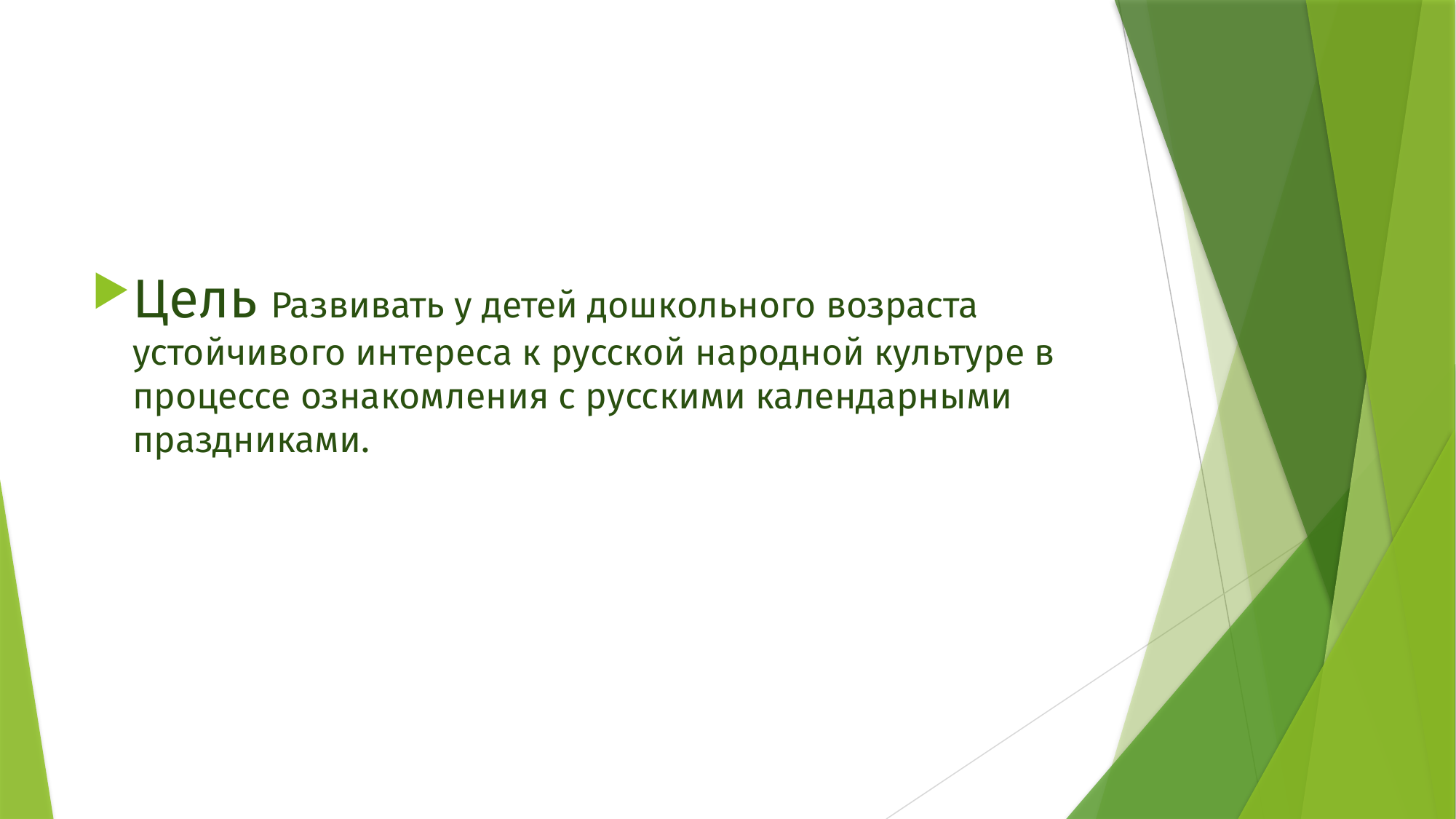

Цель Развивать у детей дошкольного возраста устойчивого интереса к русской народной культуре в процессе ознакомления с русскими календарными праздниками.